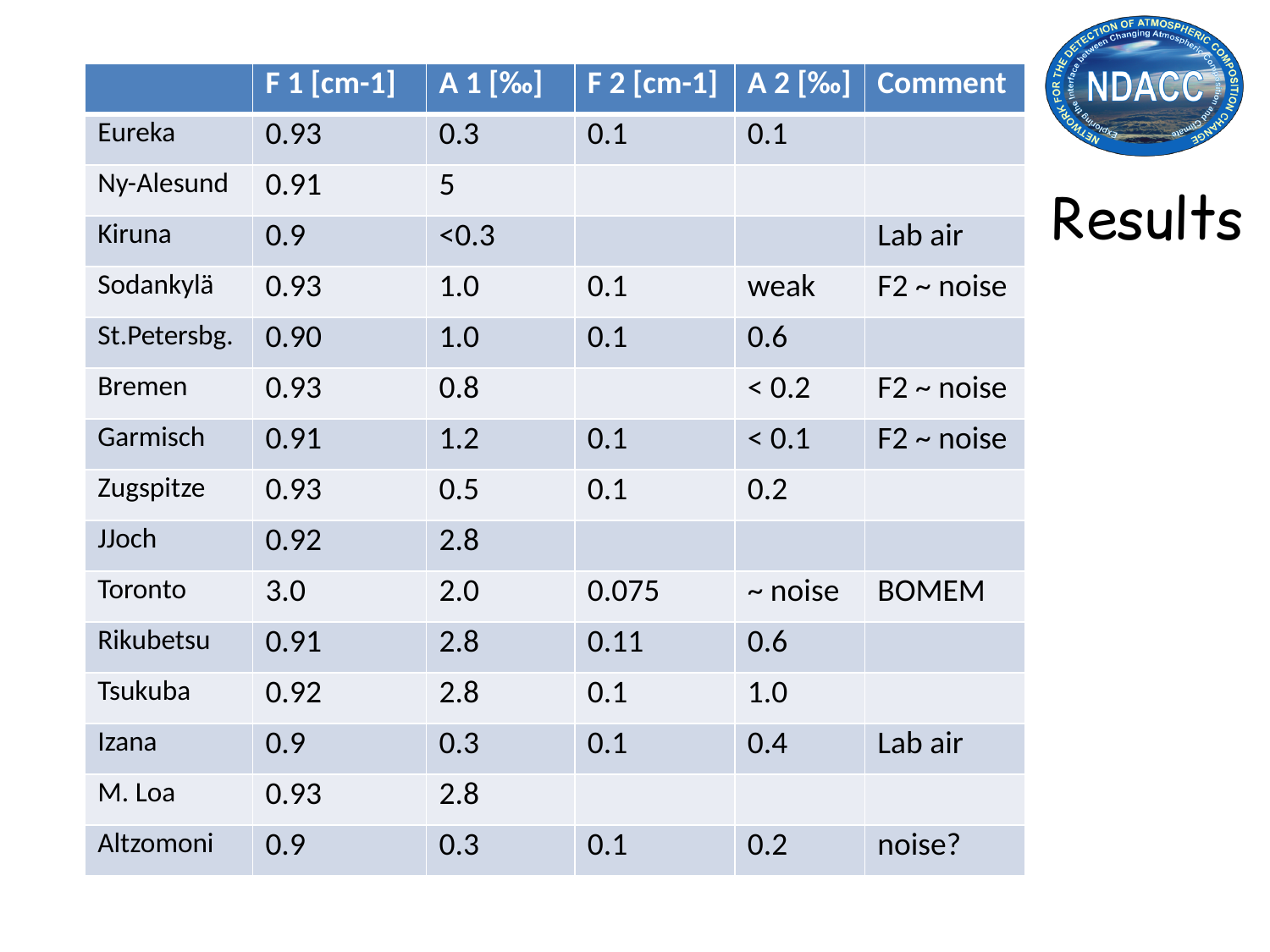

|  | F 1 [cm-1] | A 1 [‰] | F 2 [cm-1] | A 2 [‰] | Comment |
| --- | --- | --- | --- | --- | --- |
| Eureka | 0.93 | 0.3 | 0.1 | 0.1 |  |
| Ny-Alesund | 0.91 | 5 |  |  |  |
| Kiruna | 0.9 | <0.3 |  |  | Lab air |
| Sodankylä | 0.93 | 1.0 | 0.1 | weak | F2 ~ noise |
| St.Petersbg. | 0.90 | 1.0 | 0.1 | 0.6 |  |
| Bremen | 0.93 | 0.8 |  | < 0.2 | F2 ~ noise |
| Garmisch | 0.91 | 1.2 | 0.1 | < 0.1 | F2 ~ noise |
| Zugspitze | 0.93 | 0.5 | 0.1 | 0.2 |  |
| JJoch | 0.92 | 2.8 |  |  |  |
| Toronto | 3.0 | 2.0 | 0.075 | ~ noise | BOMEM |
| Rikubetsu | 0.91 | 2.8 | 0.11 | 0.6 |  |
| Tsukuba | 0.92 | 2.8 | 0.1 | 1.0 |  |
| Izana | 0.9 | 0.3 | 0.1 | 0.4 | Lab air |
| M. Loa | 0.93 | 2.8 |  |  |  |
| Altzomoni | 0.9 | 0.3 | 0.1 | 0.2 | noise? |
Results